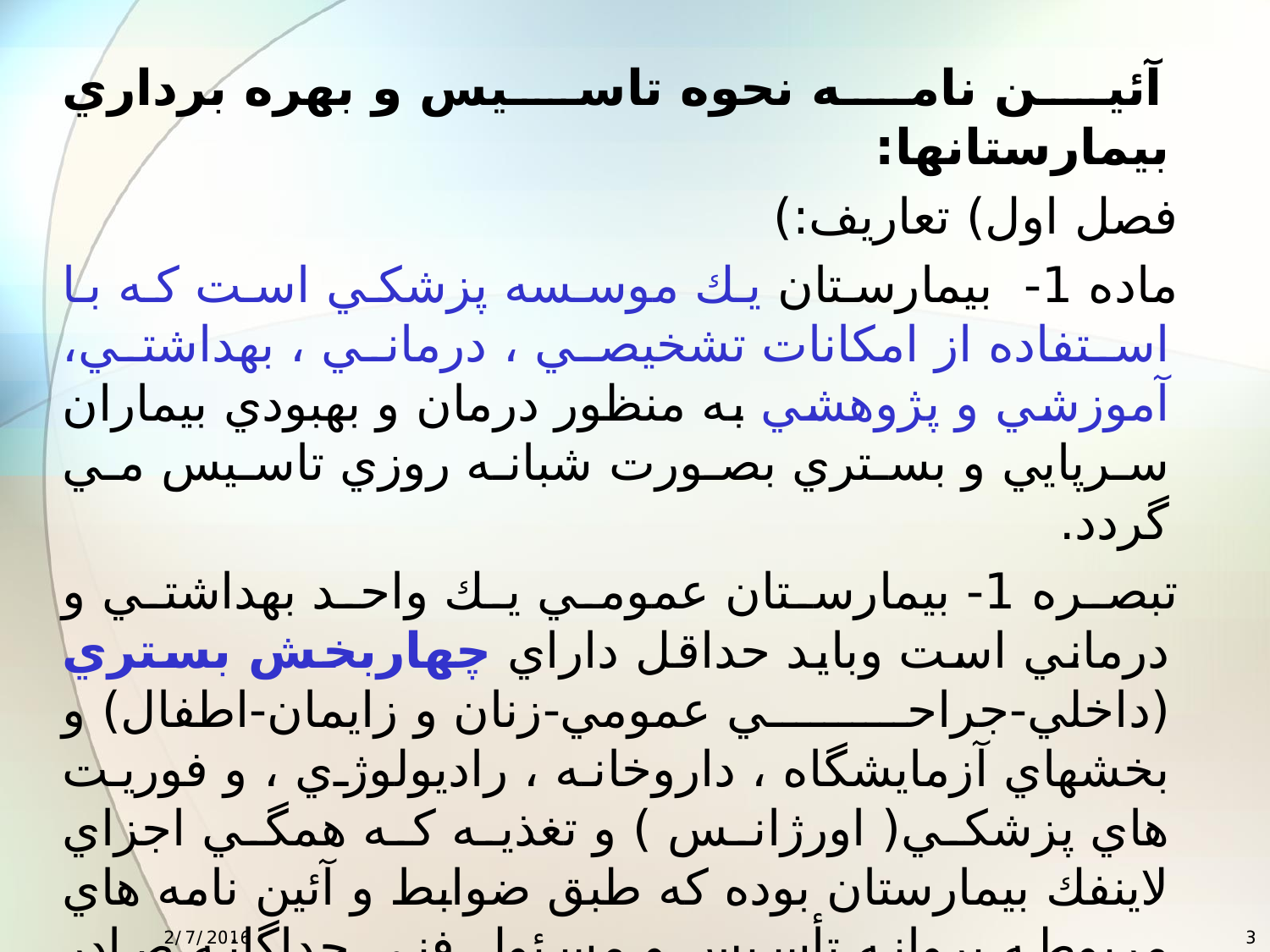

آئين نامه نحوه تاسيس و بهره برداري بيمارستانها:
فصل اول) تعاريف:)
ماده 1-  بيمارستان يك موسسه پزشكي است كه با استفاده از امكانات تشخيصي ، درماني ، بهداشتي، آموزشي و پژوهشي به منظور درمان و بهبودي بيماران سرپايي و بستري بصورت شبانه روزي تاسيس مي گردد.
تبصره 1- بيمارستان عمومي يك واحد بهداشتي و درماني است وبايد حداقل داراي چهاربخش بستري (داخلي-جراحي عمومي-زنان و زايمان-اطفال) و بخشهاي آزمايشگاه ، داروخانه ، راديولوژي ، و فوريت هاي پزشكي( اورژانس ) و تغذيه كه همگي اجزاي لاينفك بيمارستان بوده كه طبق ضوابط و آئين نامه هاي مربوطه پروانه تأسيس و مسئول فني جداگانه صادر خواهد گرديد.
تبصره 2-  بيمارستان تك تخصصي يك واحد بهداشتي و درماني است كه در يك رشته تخصصي يا فوق تخصصي پزشكي فعاليت خواهد نمود.

2/7/2016
3